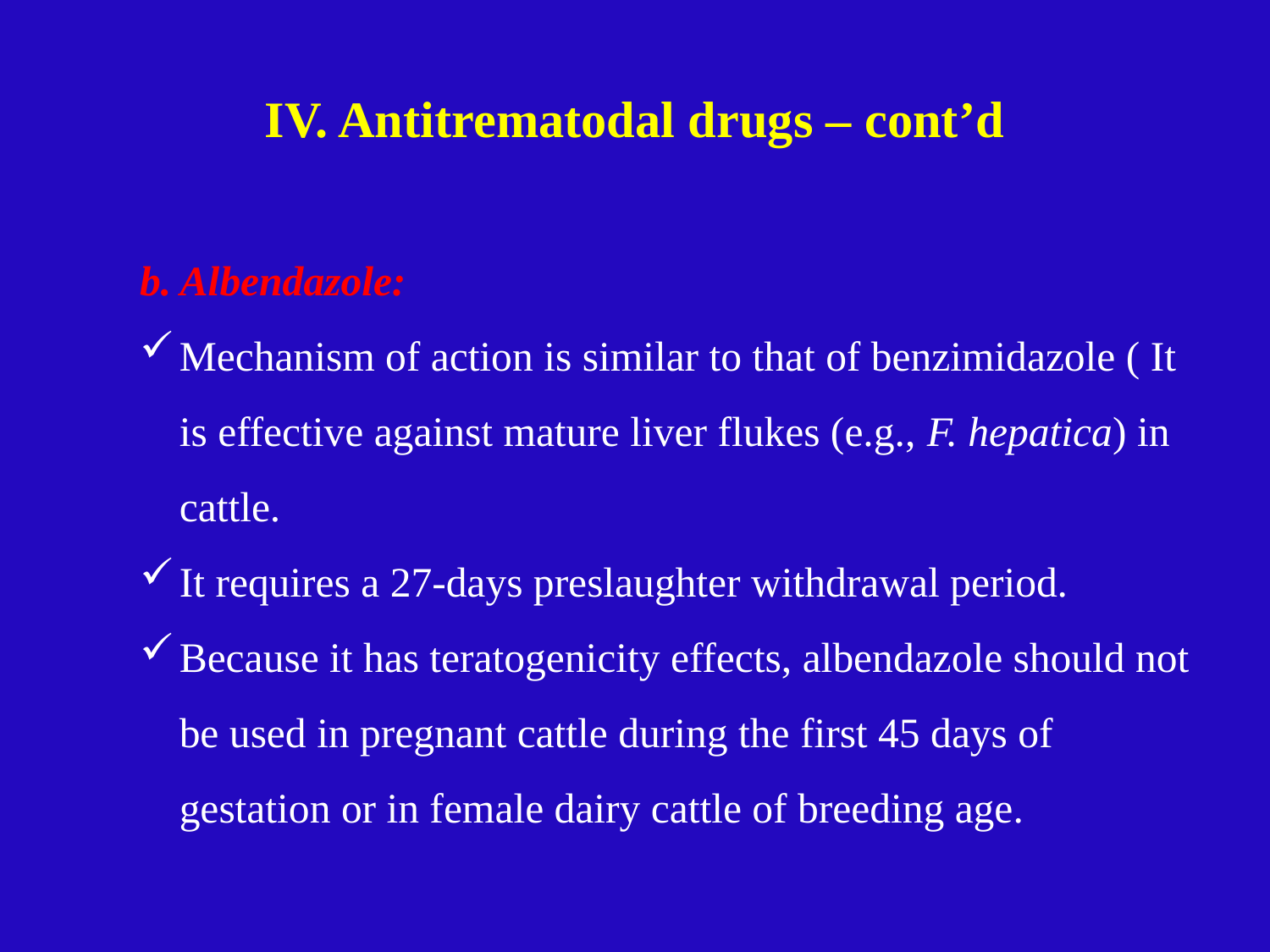

# IV. Antitrematodal drugs – cont’d
b. Albendazole:
Mechanism of action is similar to that of benzimidazole ( It is effective against mature liver flukes (e.g., F. hepatica) in cattle.
It requires a 27-days preslaughter withdrawal period.
Because it has teratogenicity effects, albendazole should not be used in pregnant cattle during the first 45 days of gestation or in female dairy cattle of breeding age.